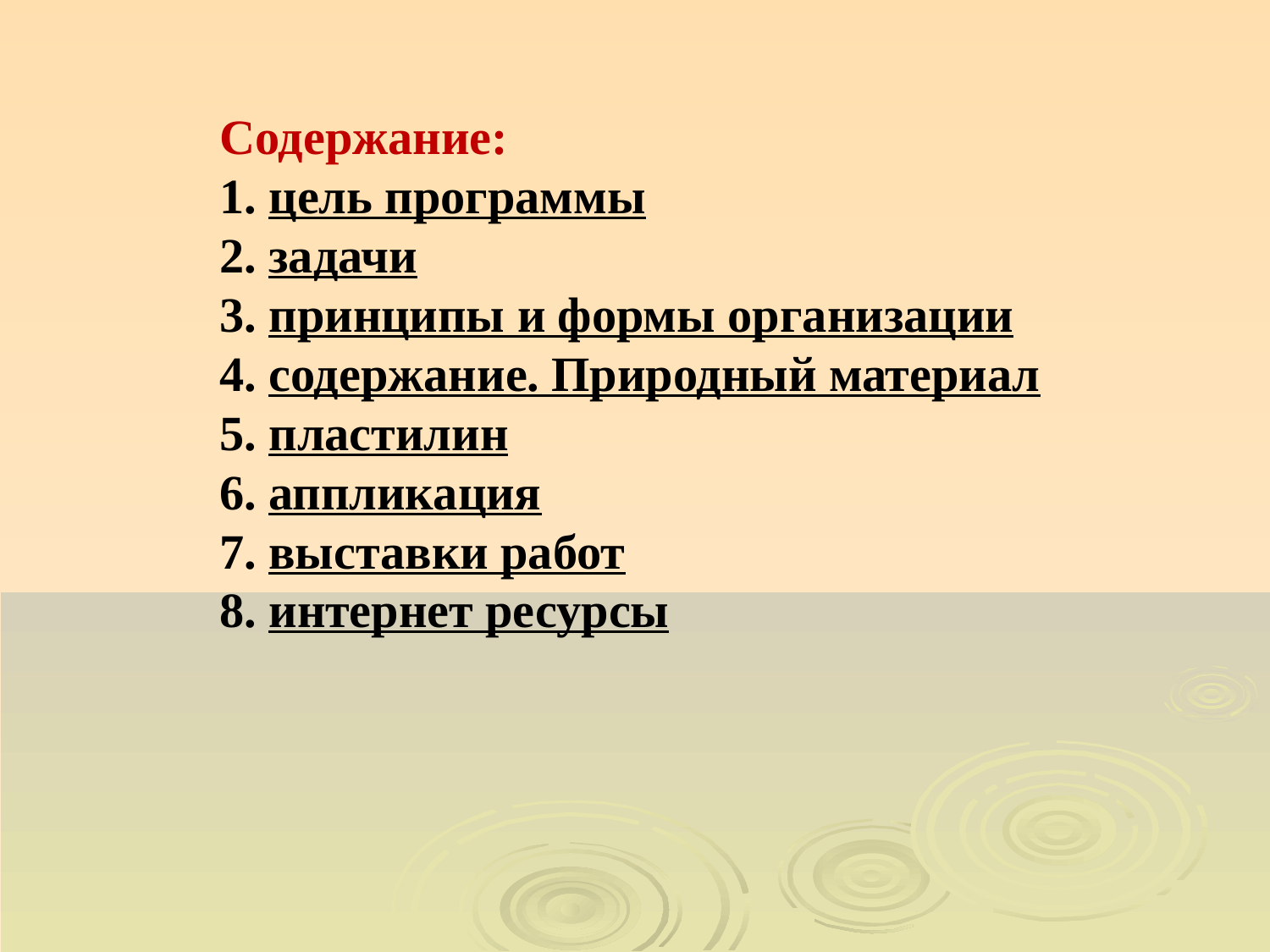

# Содержание: 1. цель программы 2. задачи 3. принципы и формы организации 4. содержание. Природный материал 5. пластилин 6. аппликация 7. выставки работ 8. интернет ресурсы